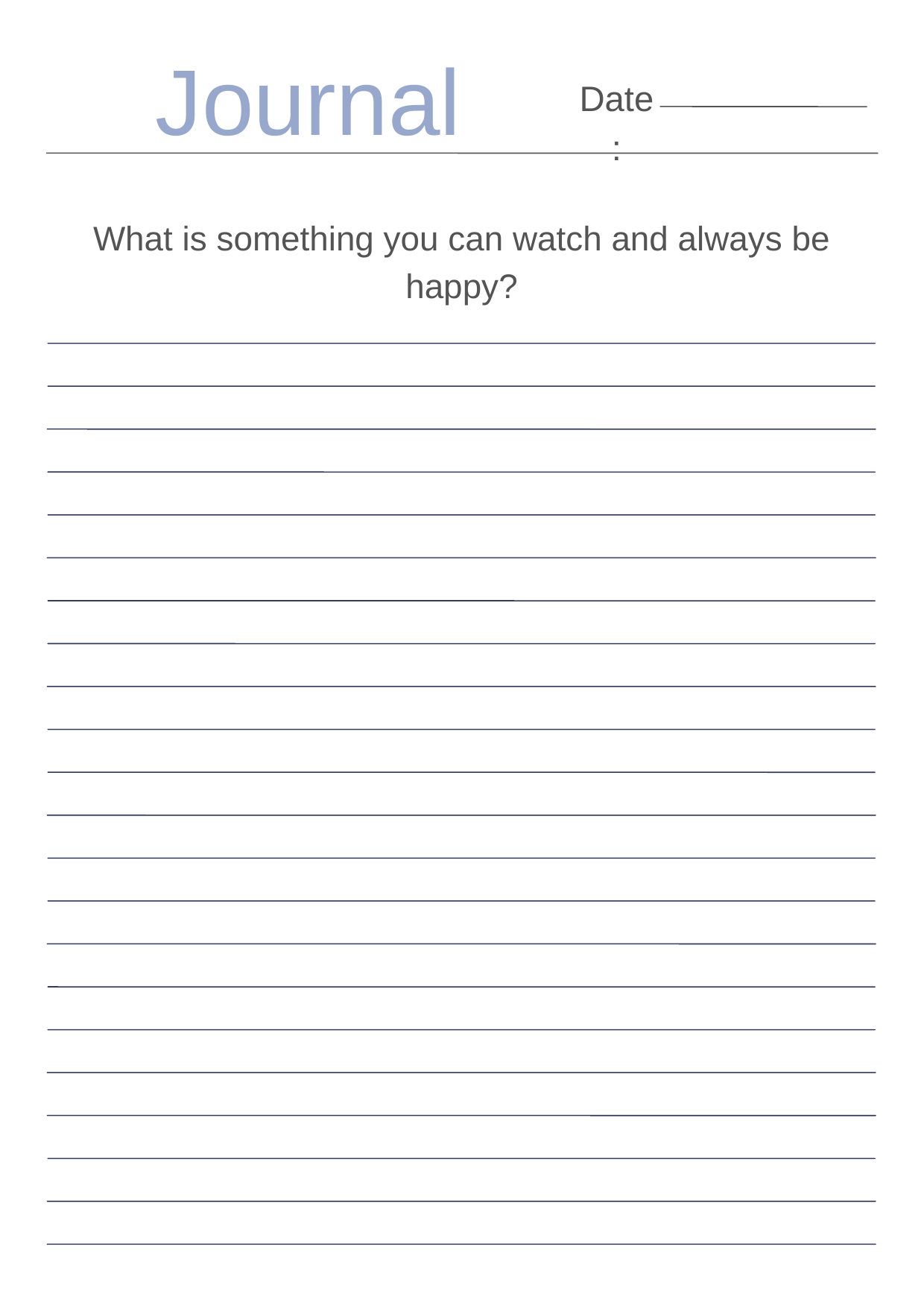

Journal
Date:

What is something you can watch and always be happy?